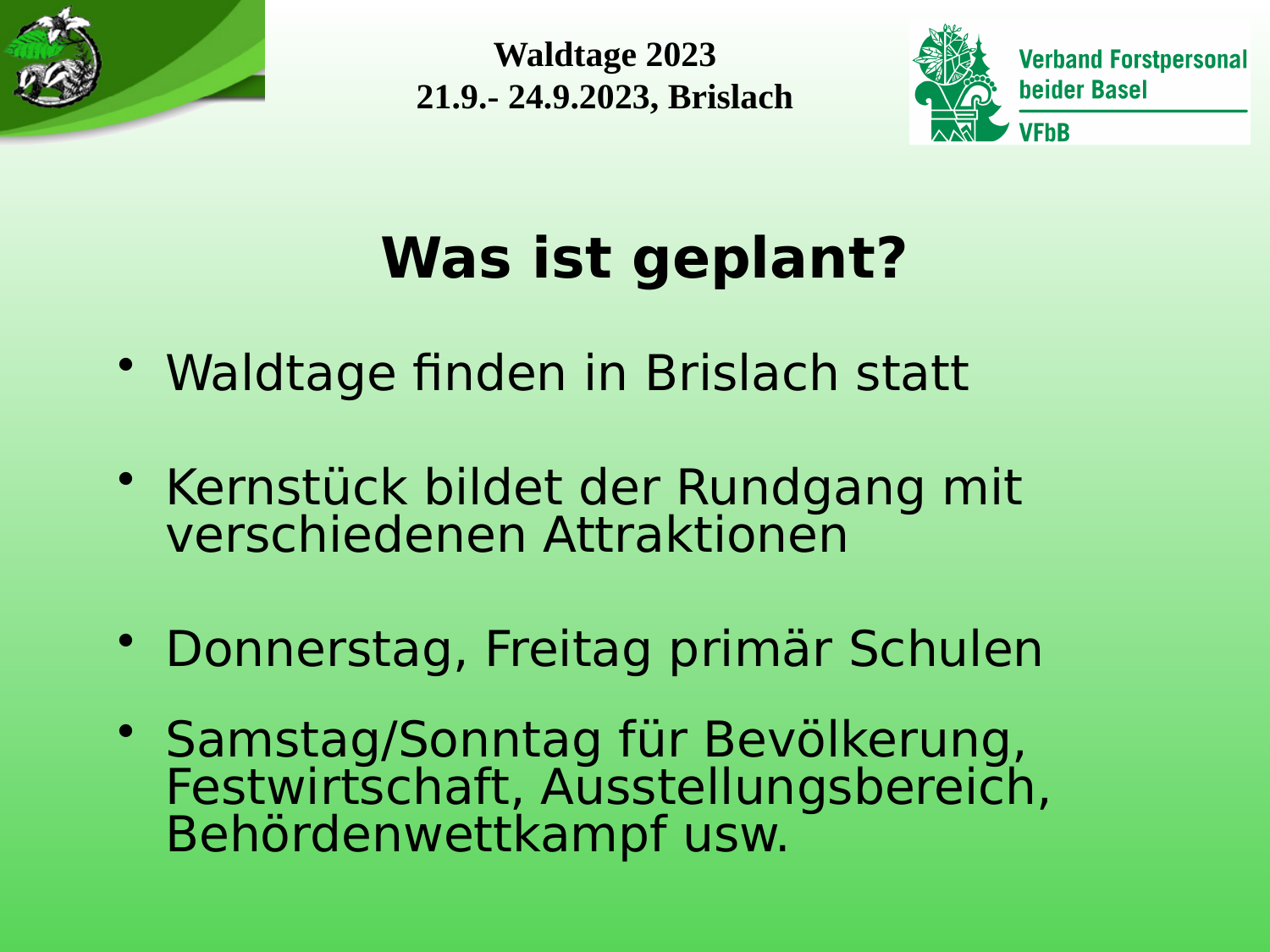

# Was ist geplant?
Waldtage finden in Brislach statt

Kernstück bildet der Rundgang mit verschiedenen Attraktionen

Donnerstag, Freitag primär Schulen

Samstag/Sonntag für Bevölkerung, Festwirtschaft, Ausstellungsbereich, Behördenwettkampf usw.